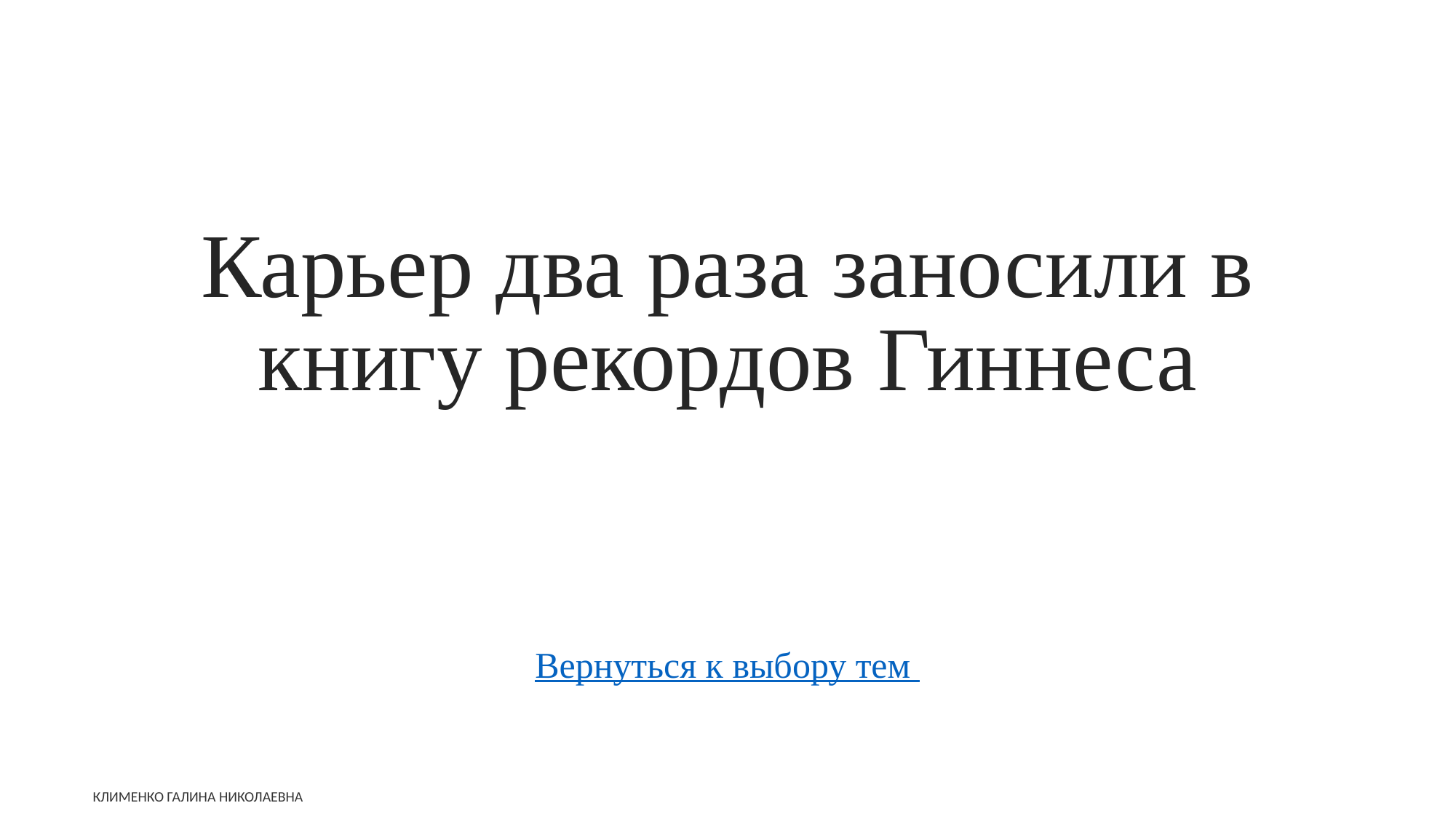

Карьер два раза заносили в книгу рекордов Гиннеса
Вернуться к выбору тем
Клименко Галина Николаевна